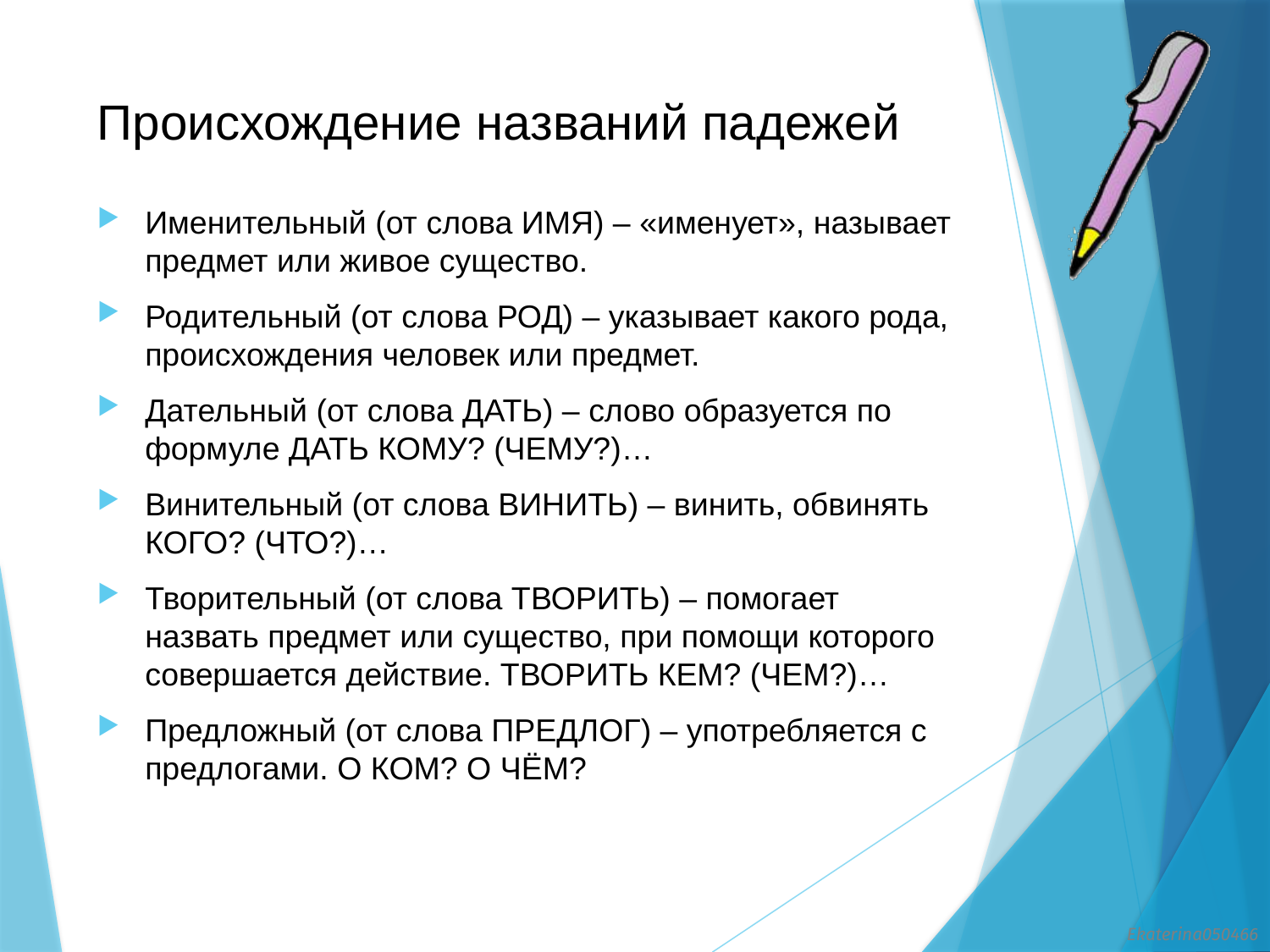

# Происхождение названий падежей
Именительный (от слова ИМЯ) – «именует», называет предмет или живое существо.
Родительный (от слова РОД) – указывает какого рода, происхождения человек или предмет.
Дательный (от слова ДАТЬ) – слово образуется по формуле ДАТЬ КОМУ? (ЧЕМУ?)…
Винительный (от слова ВИНИТЬ) – винить, обвинять КОГО? (ЧТО?)…
Творительный (от слова ТВОРИТЬ) – помогает назвать предмет или существо, при помощи которого совершается действие. ТВОРИТЬ КЕМ? (ЧЕМ?)…
Предложный (от слова ПРЕДЛОГ) – употребляется с предлогами. О КОМ? О ЧЁМ?